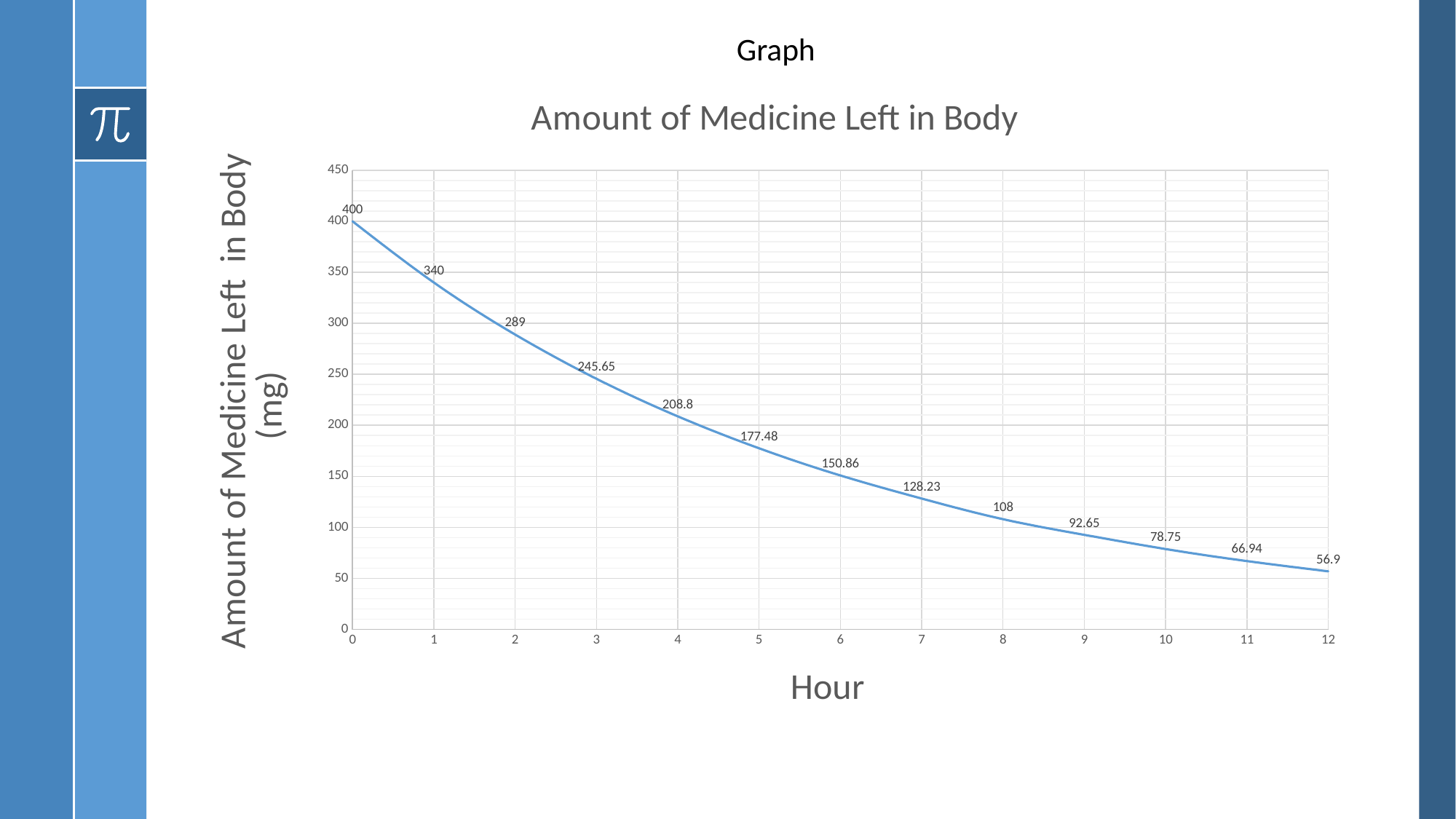

# Graph

### Chart: Amount of Medicine Left in Body

| Category | Number of Milligrams Left in Body |
|---|---|